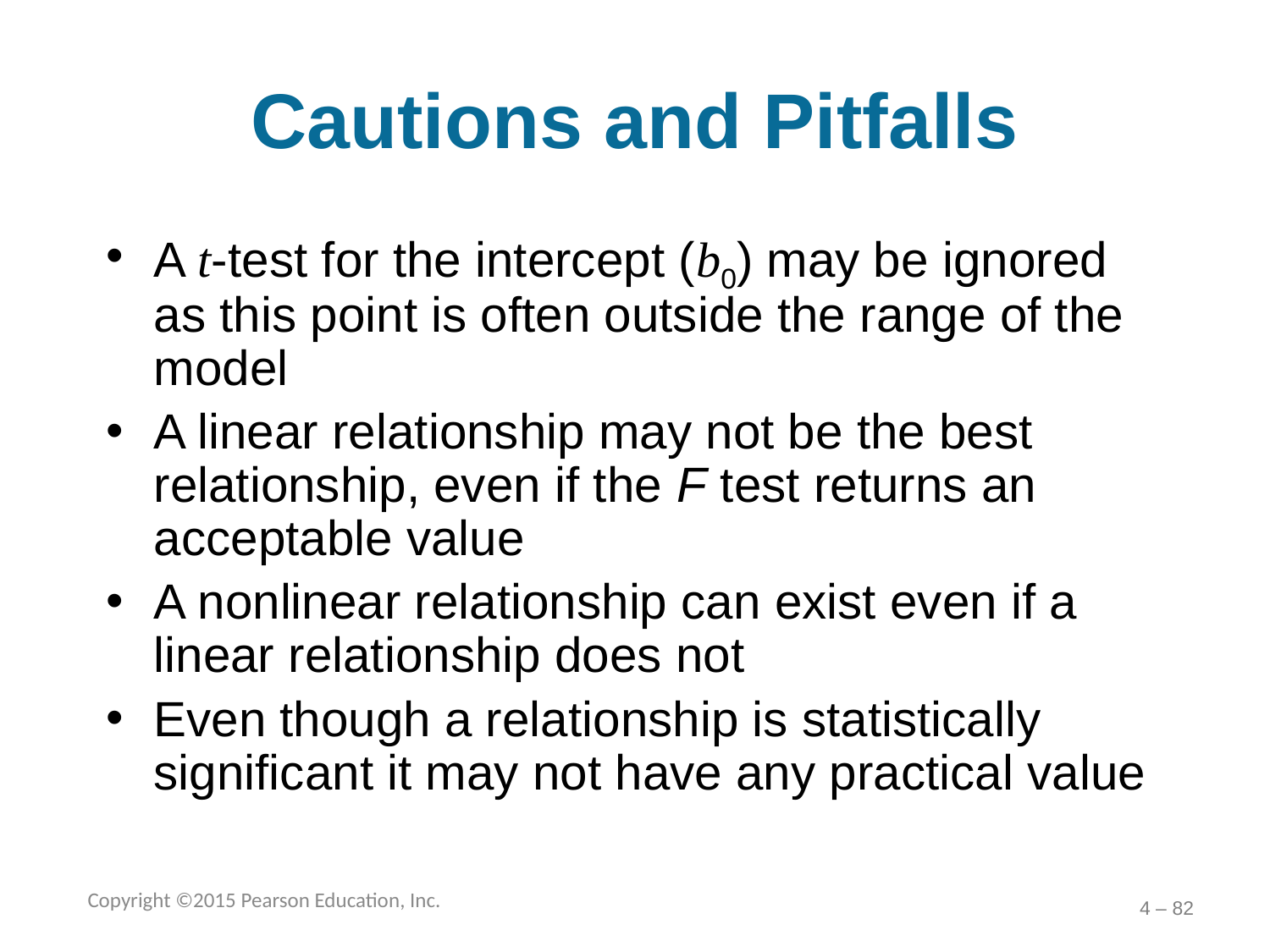

# Cautions and Pitfalls
A t-test for the intercept (b0) may be ignored as this point is often outside the range of the model
A linear relationship may not be the best relationship, even if the F test returns an acceptable value
A nonlinear relationship can exist even if a linear relationship does not
Even though a relationship is statistically significant it may not have any practical value
Copyright ©2015 Pearson Education, Inc.
4 – 82